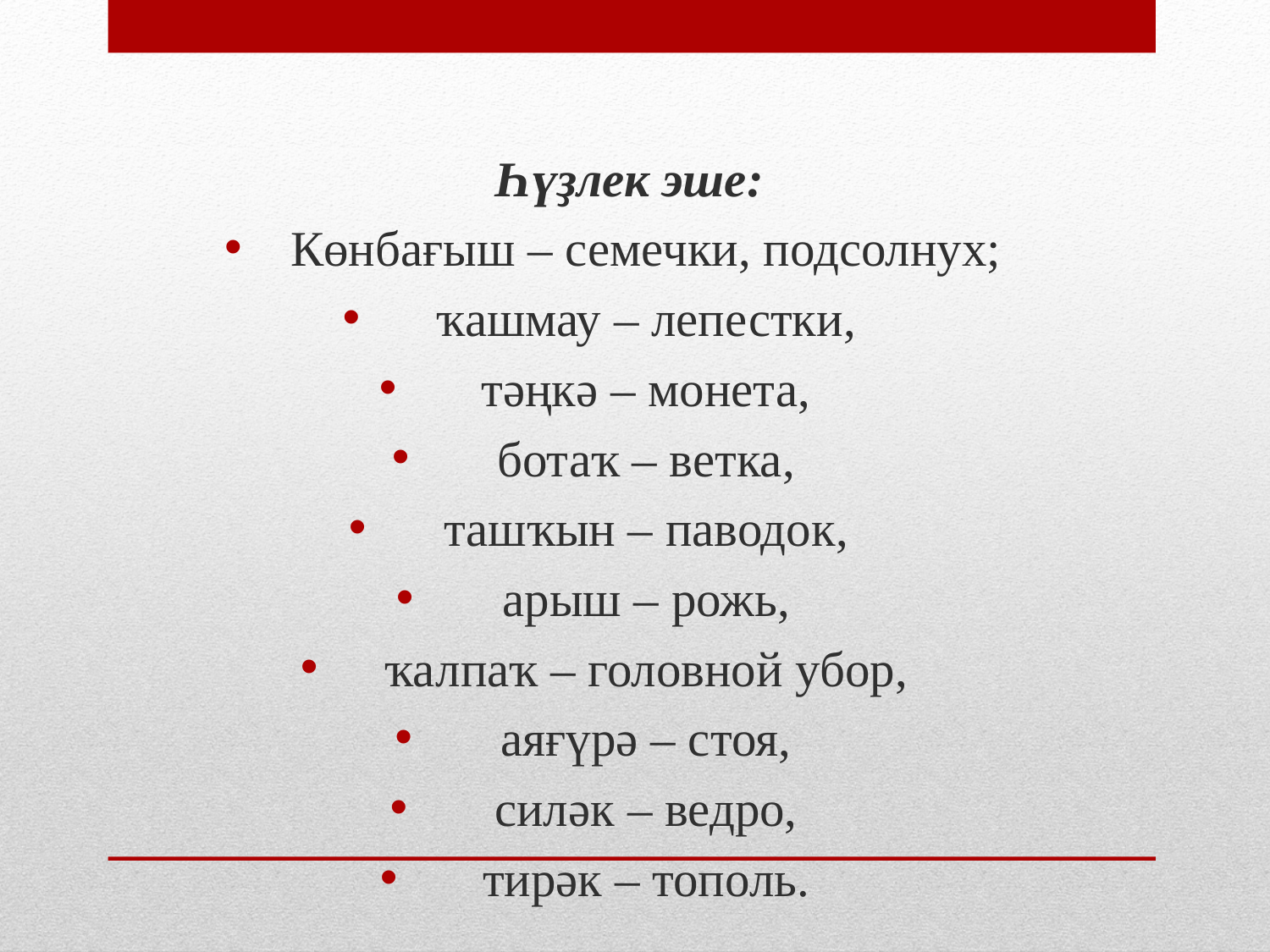

Һүҙлек эше:
Көнбағыш – семечки, подсолнух;
ҡашмау – лепестки,
тәңкә – монета,
ботаҡ – ветка,
ташҡын – паводок,
арыш – рожь,
ҡалпаҡ – головной убор,
аяғүрә – стоя,
силәк – ведро,
тирәк – тополь.

#